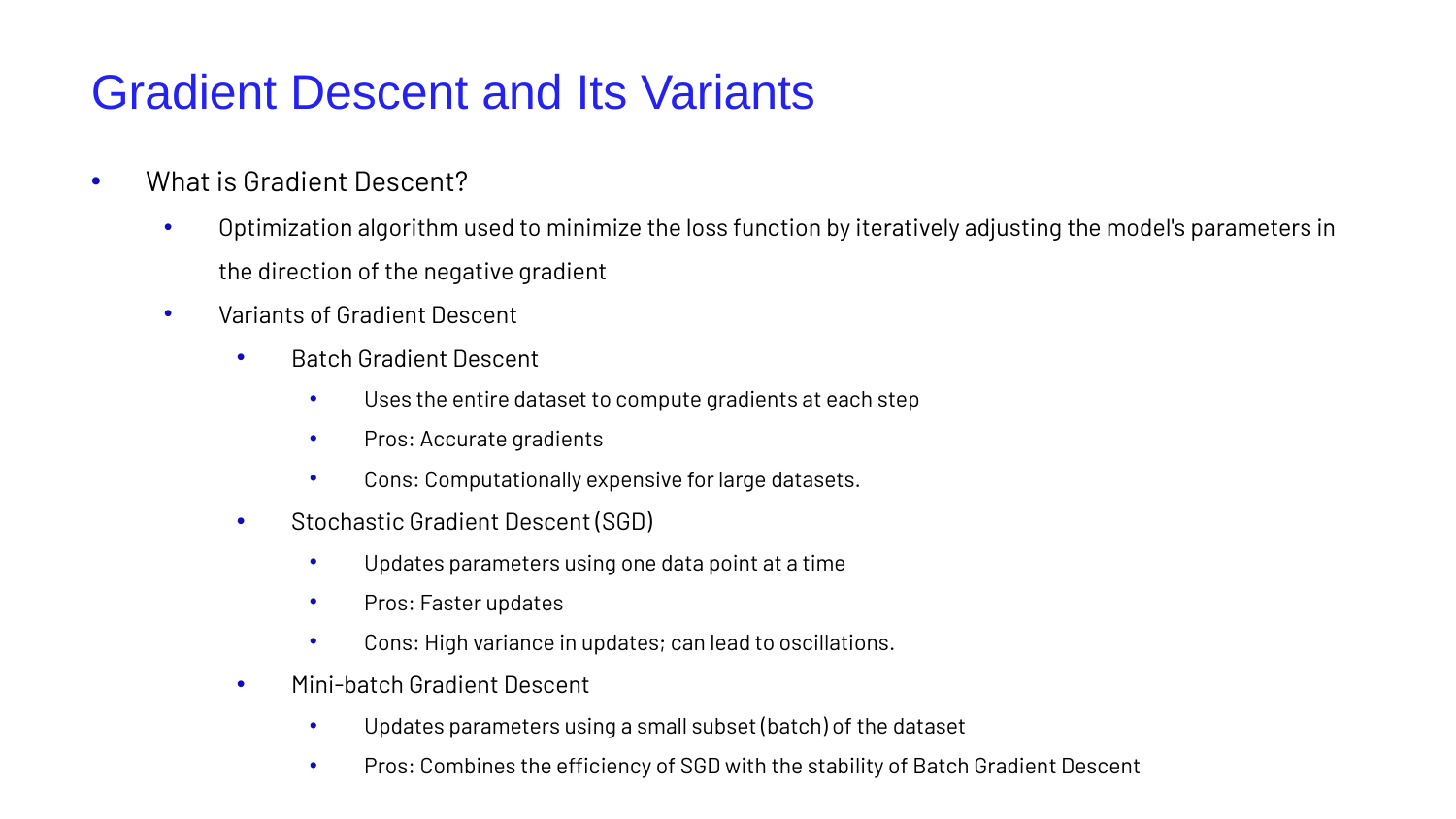

Gradient Descent and Its Variants
What is Gradient Descent?
Optimization algorithm used to minimize the loss function by iteratively adjusting the model's parameters in the direction of the negative gradient
Variants of Gradient Descent
Batch Gradient Descent
Uses the entire dataset to compute gradients at each step
Pros: Accurate gradients
Cons: Computationally expensive for large datasets.
Stochastic Gradient Descent (SGD)
Updates parameters using one data point at a time
Pros: Faster updates
Cons: High variance in updates; can lead to oscillations.
Mini-batch Gradient Descent
Updates parameters using a small subset (batch) of the dataset
Pros: Combines the efficiency of SGD with the stability of Batch Gradient Descent